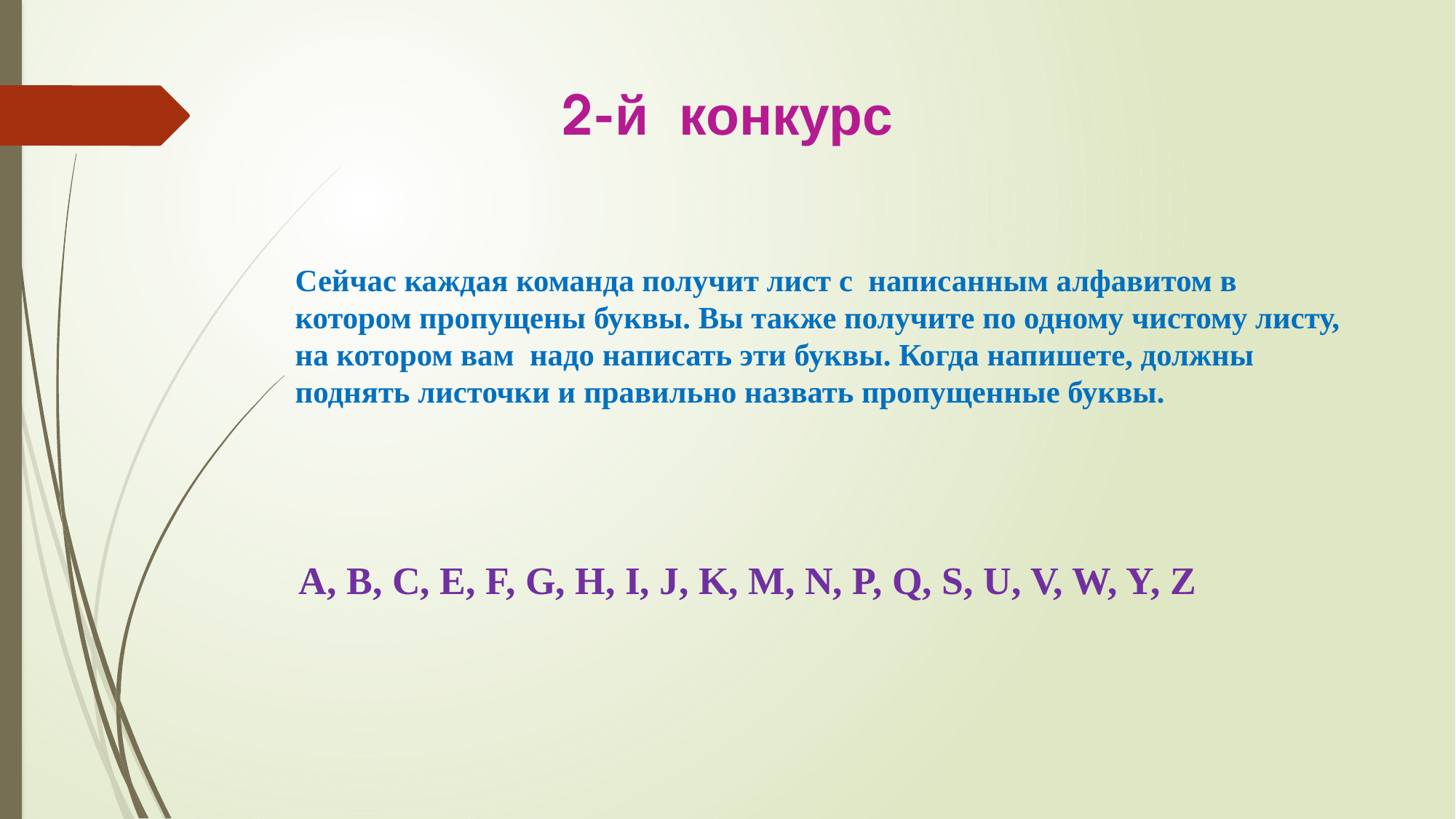

# 2-й  конкурс
Сейчас каждая команда получит лист с  написанным алфавитом в котором пропущены буквы. Вы также получите по одному чистому листу, на котором вам  надо написать эти буквы. Когда напишете, должны поднять листочки и правильно назвать пропущенные буквы.

 A, B, C, E, F, G, H, I, J, K, M, N, P, Q, S, U, V, W, Y, Z